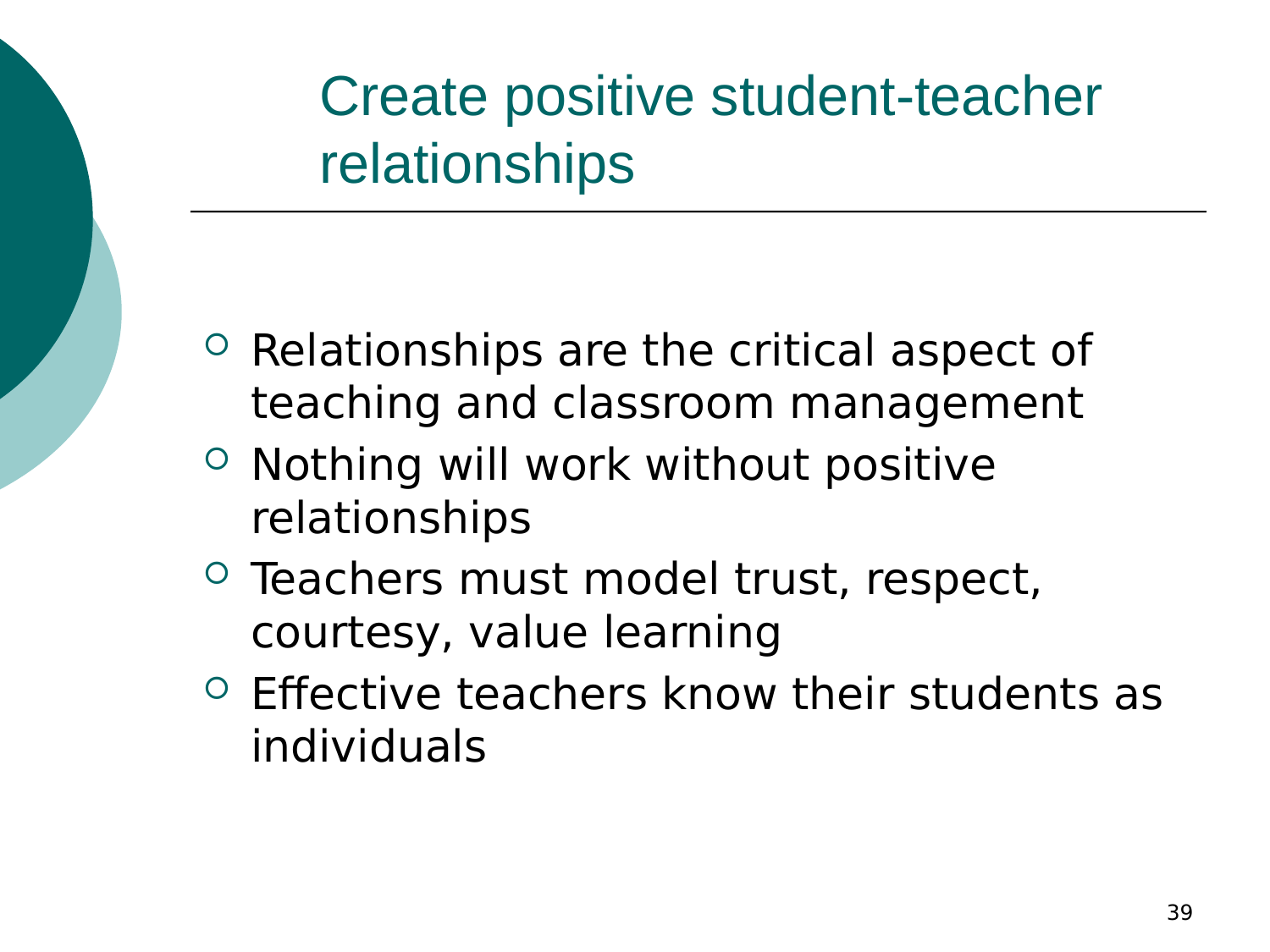

# Create positive student-teacher relationships

Relationships are the critical aspect of teaching and classroom management
Nothing will work without positive relationships
Teachers must model trust, respect, courtesy, value learning
Effective teachers know their students as individuals
39